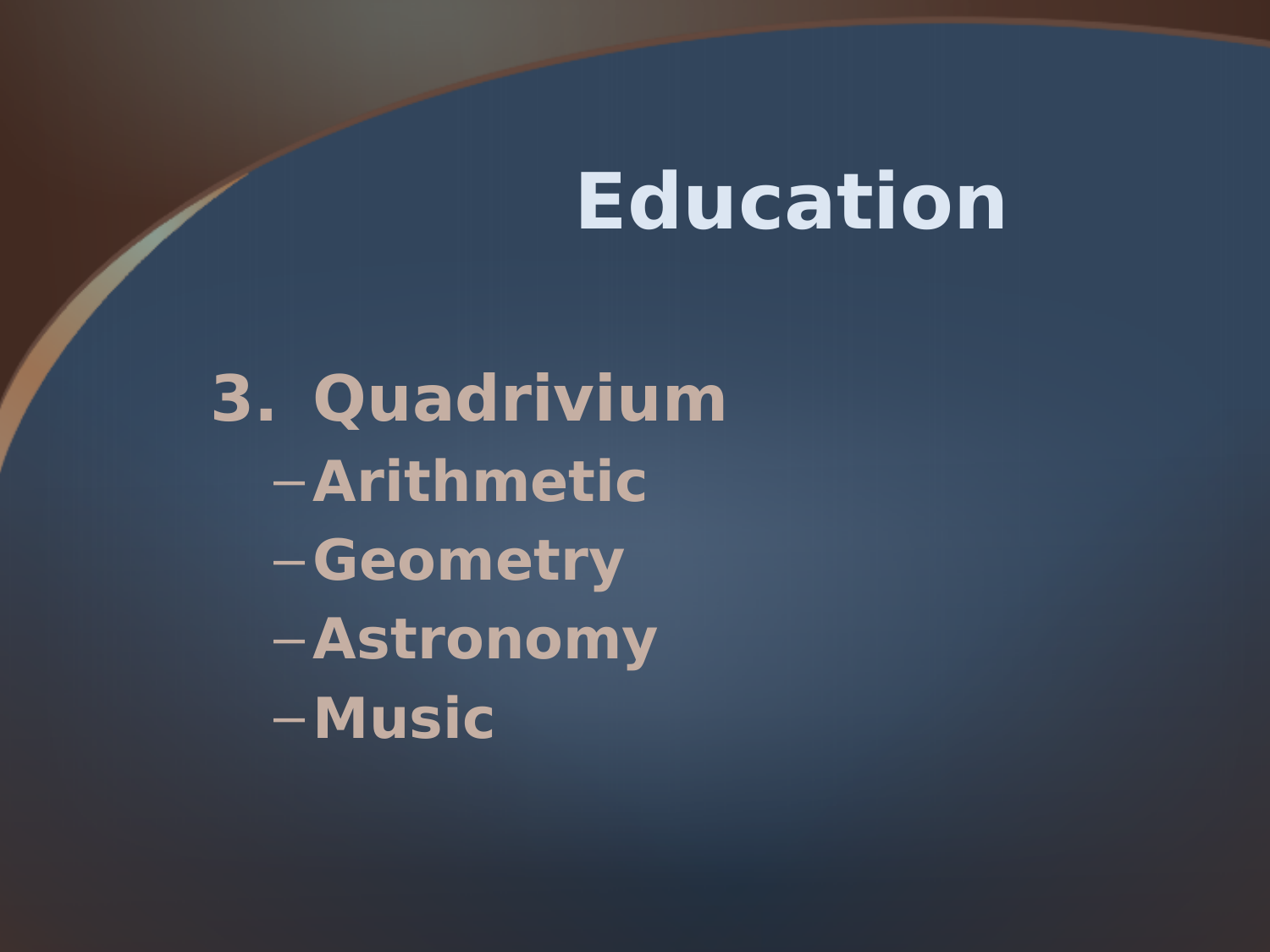

# Education
Quadrivium
Arithmetic
Geometry
Astronomy
Music